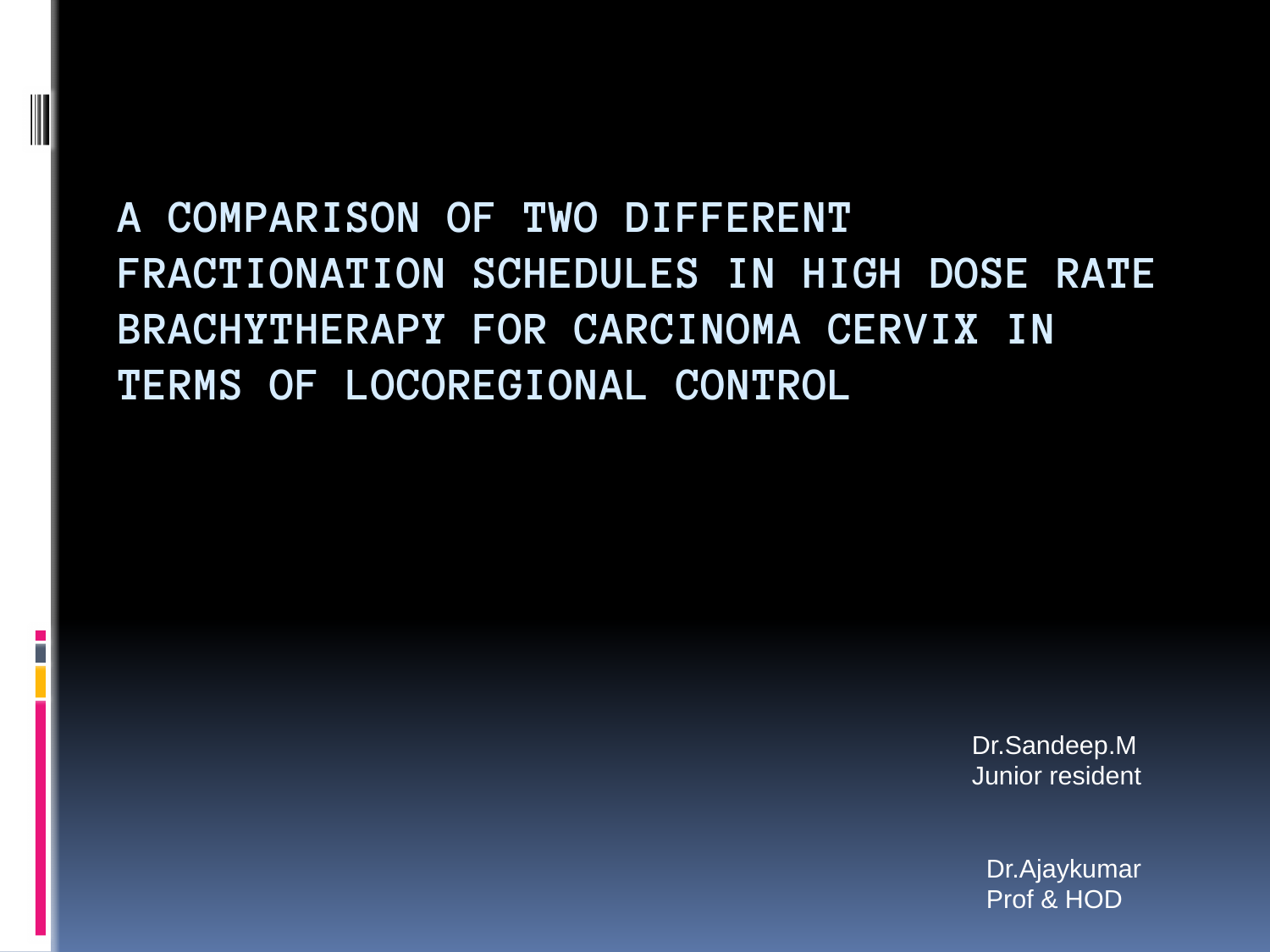

# A comparison of two different fractionation schedules in high dose rate brachytherapy for carcinoma cervix in terms of locoregional control
                                                                                                                  Dr.Sandeep.M
                                                                                                                  Junior resident

                                                                                                                    Dr.Ajaykumar
                                                                                                                    Prof & HOD